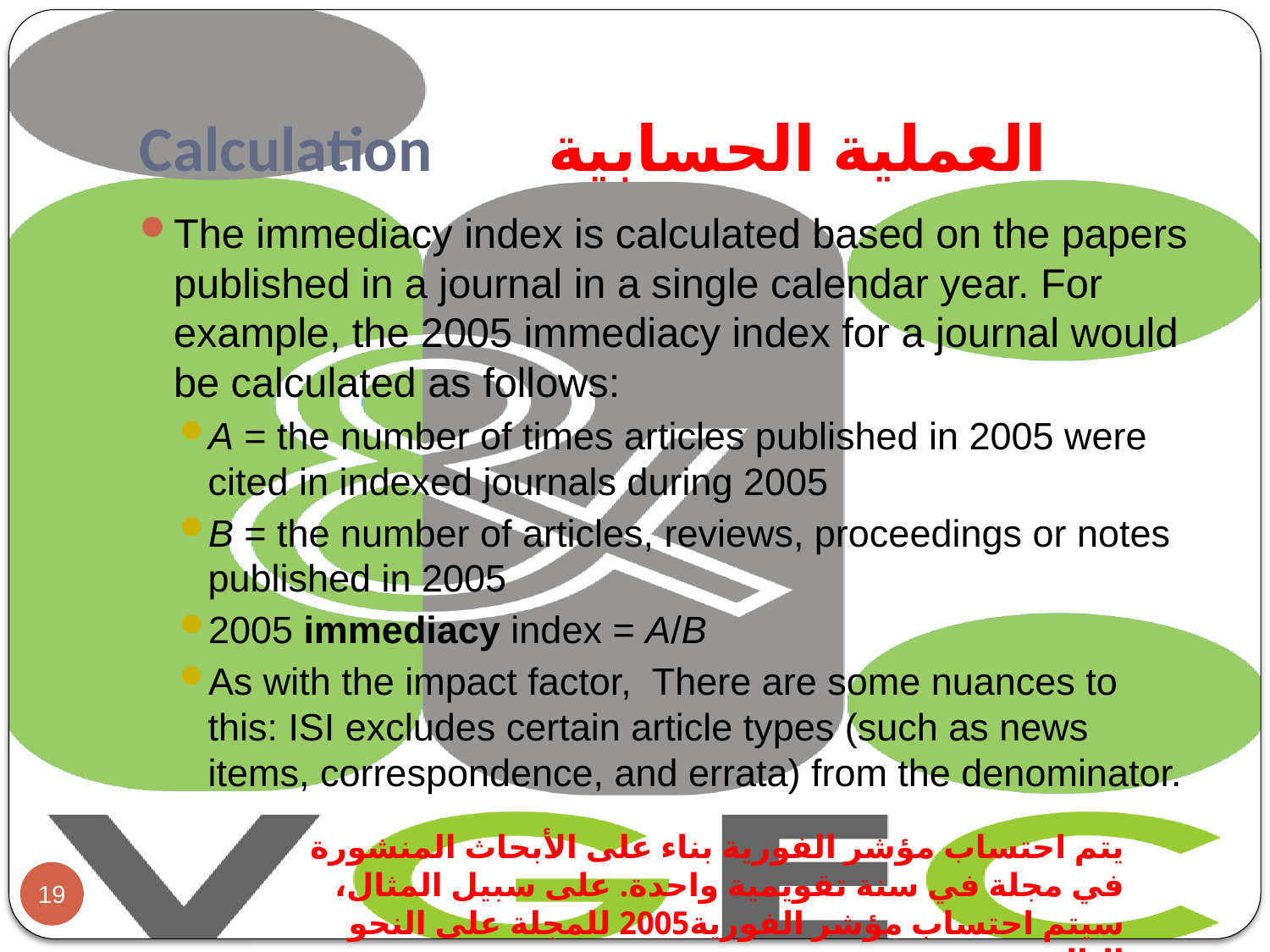

# Calculation        العملية الحسابية
The immediacy index is calculated based on the papers published in a journal in a single calendar year. For example, the 2005 immediacy index for a journal would be calculated as follows:
A = the number of times articles published in 2005 were cited in indexed journals during 2005
B = the number of articles, reviews, proceedings or notes published in 2005
2005 immediacy index = A/B
As with the impact factor,  There are some nuances to this: ISI excludes certain article types (such as news items, correspondence, and errata) from the denominator.

يتم احتساب مؤشر الفورية بناء على الأبحاث المنشورة في مجلة في سنة تقويمية واحدة. على سبيل المثال، سيتم احتساب مؤشر الفورية2005 للمجلة على النحو التالي:
19